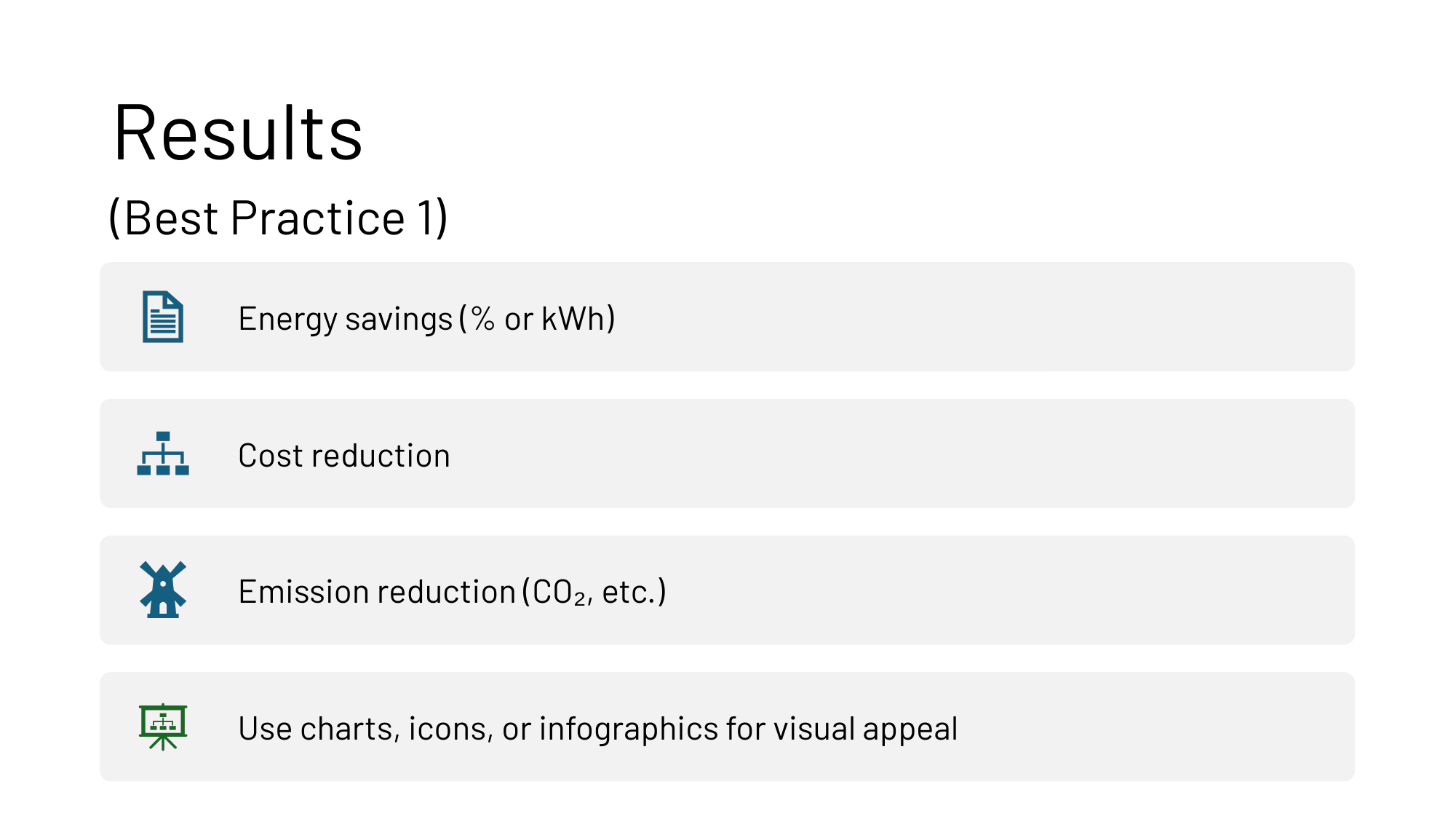

# Results
(Best Practice 1)
Energy savings (% or kWh)
Cost reduction
Emission reduction (CO₂, etc.)
Use charts, icons, or infographics for visual appeal